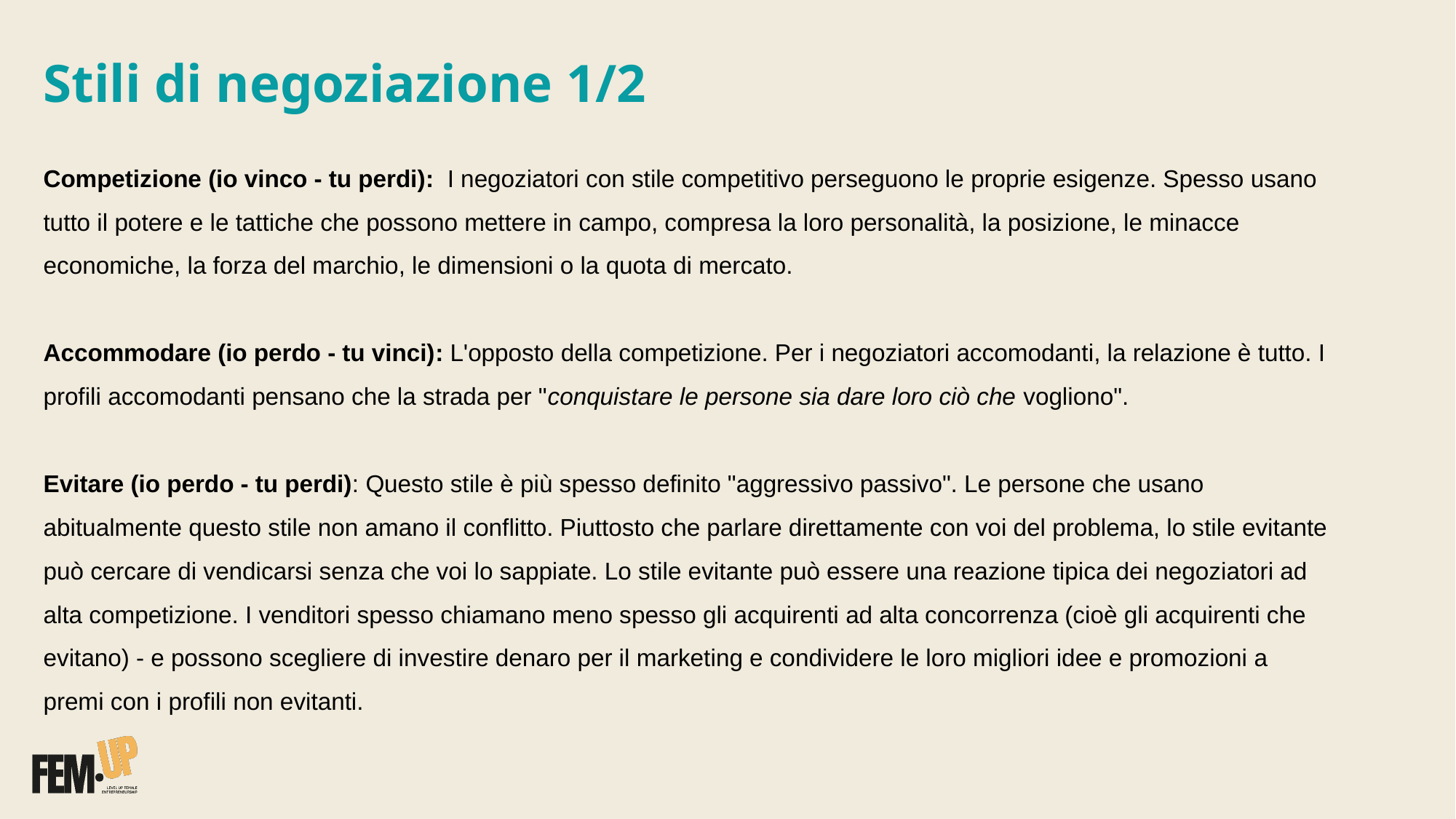

Stili di negoziazione 1/2
# Competizione (io vinco - tu perdi):  I negoziatori con stile competitivo perseguono le proprie esigenze. Spesso usano tutto il potere e le tattiche che possono mettere in campo, compresa la loro personalità, la posizione, le minacce economiche, la forza del marchio, le dimensioni o la quota di mercato. Accommodare (io perdo - tu vinci): L'opposto della competizione. Per i negoziatori accomodanti, la relazione è tutto. I profili accomodanti pensano che la strada per "conquistare le persone sia dare loro ciò che vogliono". Evitare (io perdo - tu perdi): Questo stile è più spesso definito "aggressivo passivo". Le persone che usano abitualmente questo stile non amano il conflitto. Piuttosto che parlare direttamente con voi del problema, lo stile evitante può cercare di vendicarsi senza che voi lo sappiate. Lo stile evitante può essere una reazione tipica dei negoziatori ad alta competizione. I venditori spesso chiamano meno spesso gli acquirenti ad alta concorrenza (cioè gli acquirenti che evitano) - e possono scegliere di investire denaro per il marketing e condividere le loro migliori idee e promozioni a premi con i profili non evitanti.